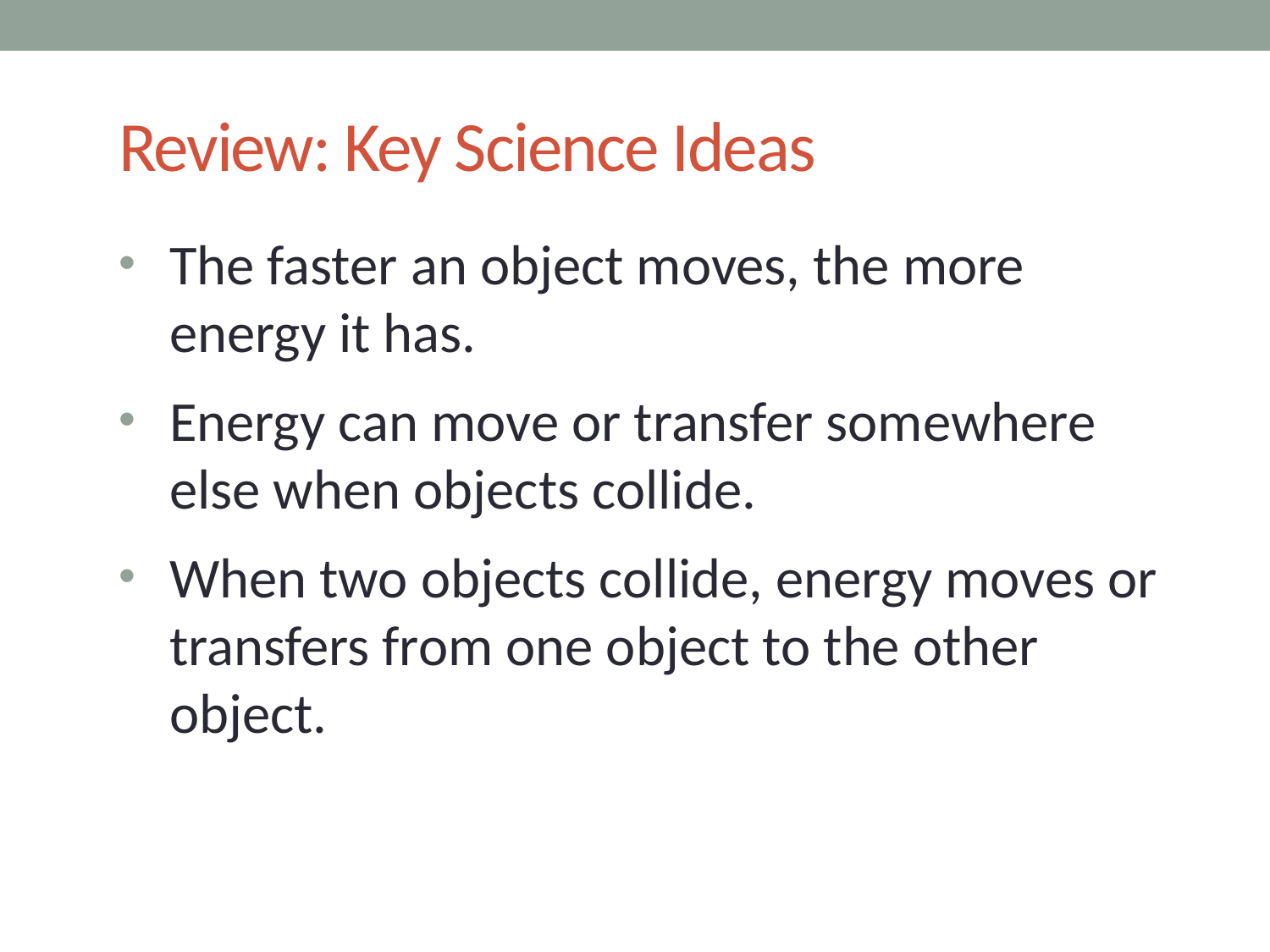

# Review: Key Science Ideas
The faster an object moves, the more energy it has.
Energy can move or transfer somewhere else when objects collide.
When two objects collide, energy moves or transfers from one object to the other object.